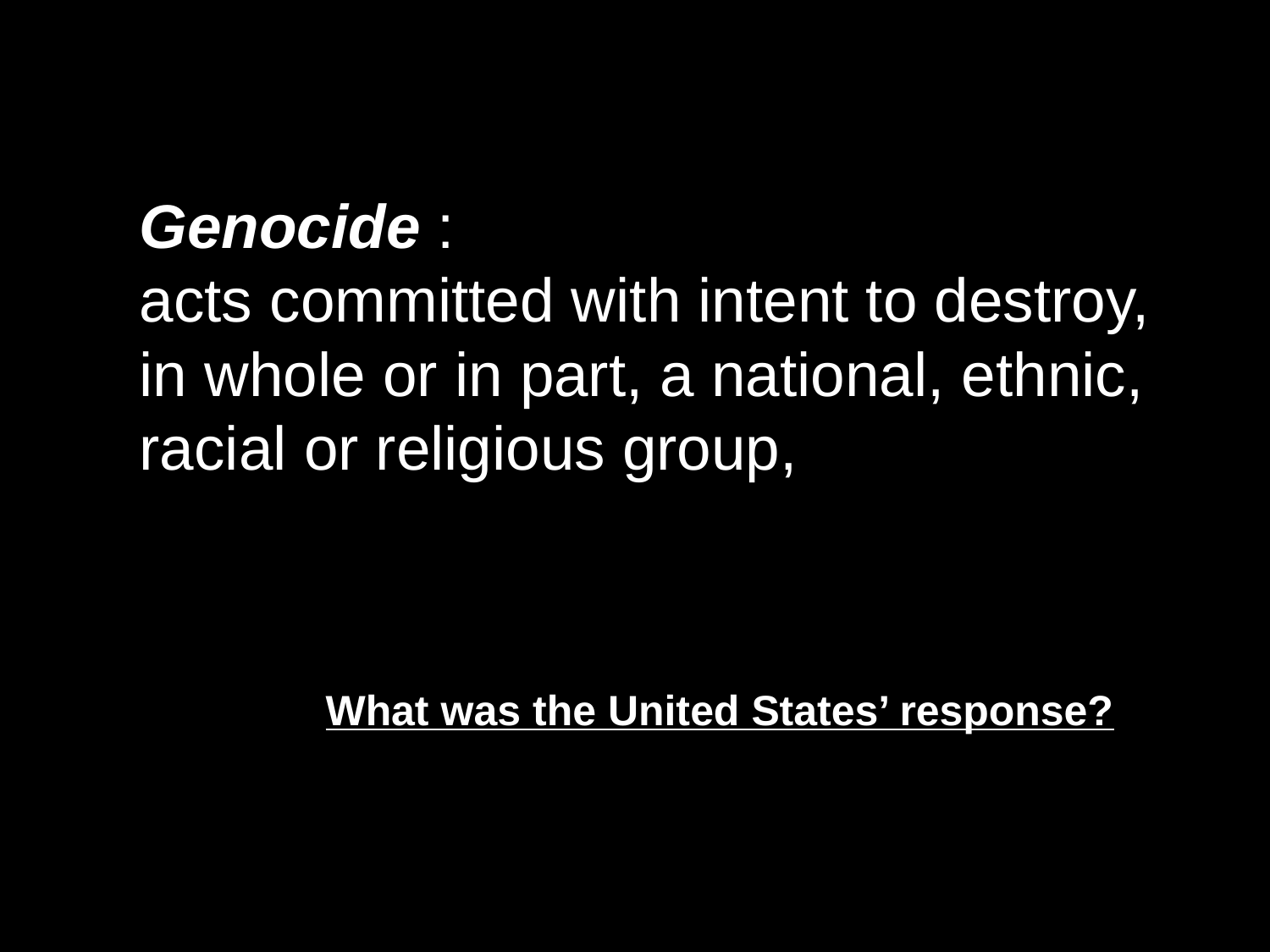

Genocide :
acts committed with intent to destroy, in whole or in part, a national, ethnic, racial or religious group,
What was the United States’ response?